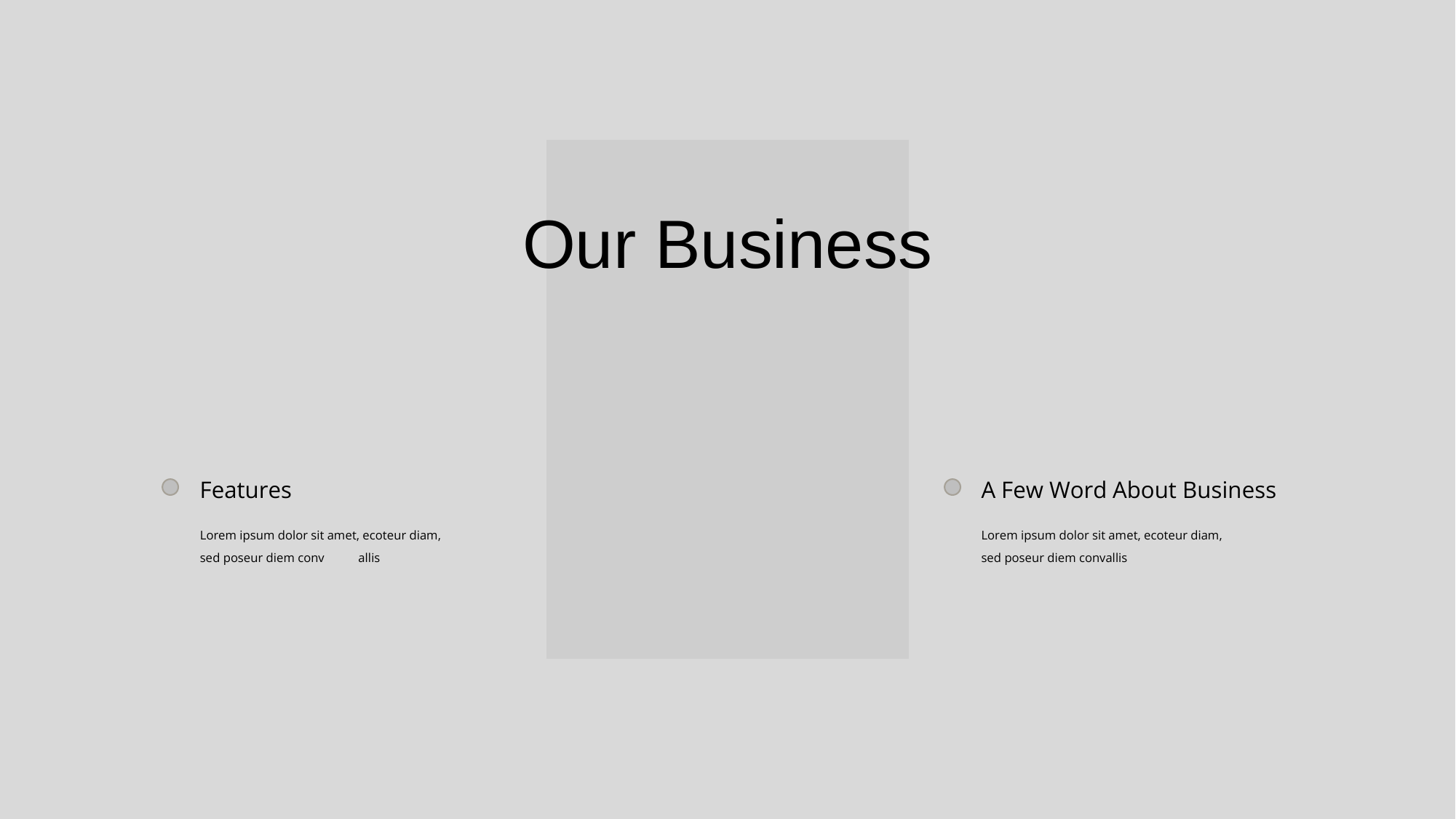

Our Business

Features
Lorem ipsum dolor sit amet, ecoteur diam,
sed poseur diem conv           allis

A Few Word About Business
Lorem ipsum dolor sit amet, ecoteur diam,
sed poseur diem convallis